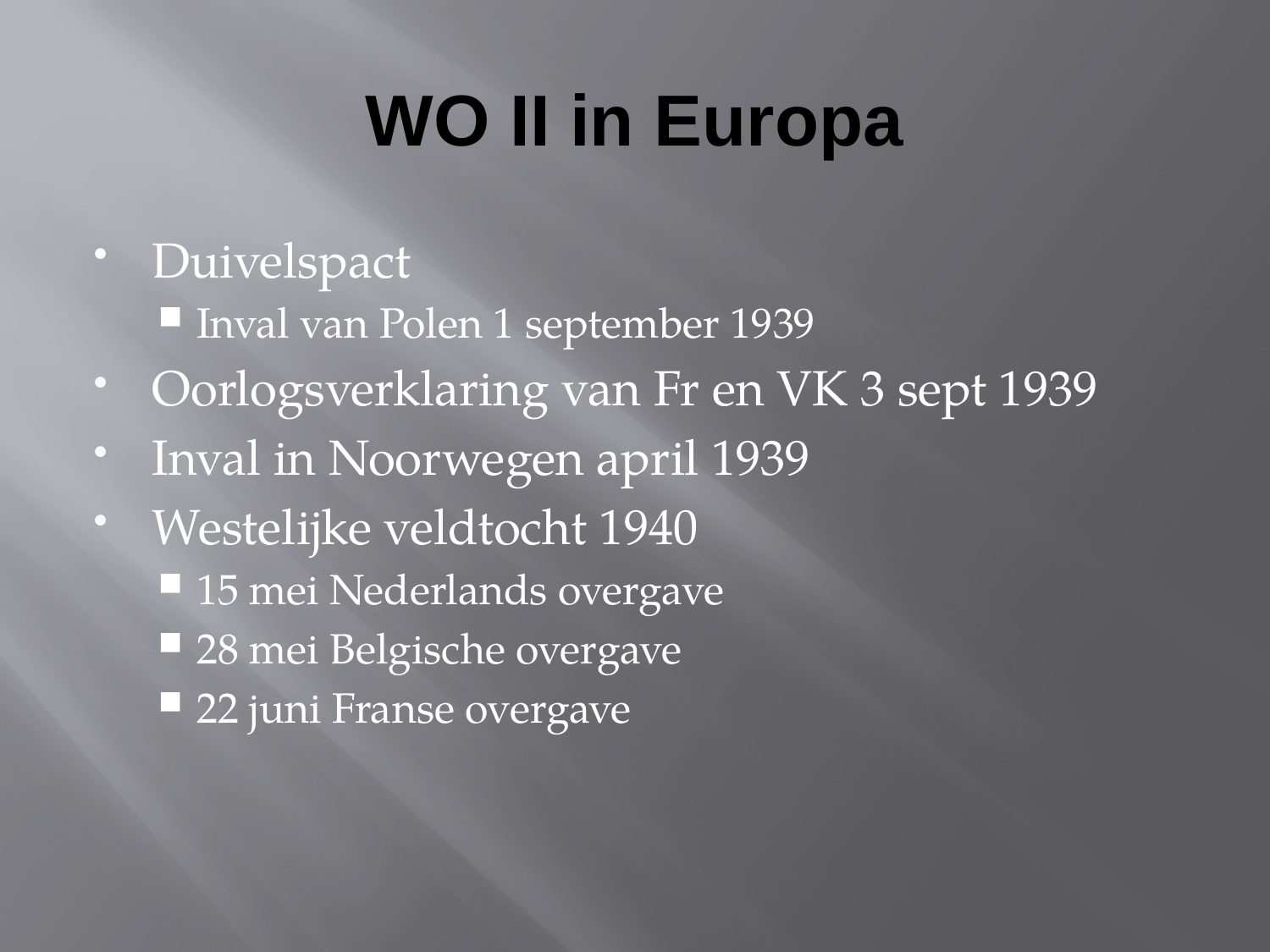

# WO II in Europa
Duivelspact
Inval van Polen 1 september 1939
Oorlogsverklaring van Fr en VK 3 sept 1939
Inval in Noorwegen april 1939
Westelijke veldtocht 1940
15 mei Nederlands overgave
28 mei Belgische overgave
22 juni Franse overgave